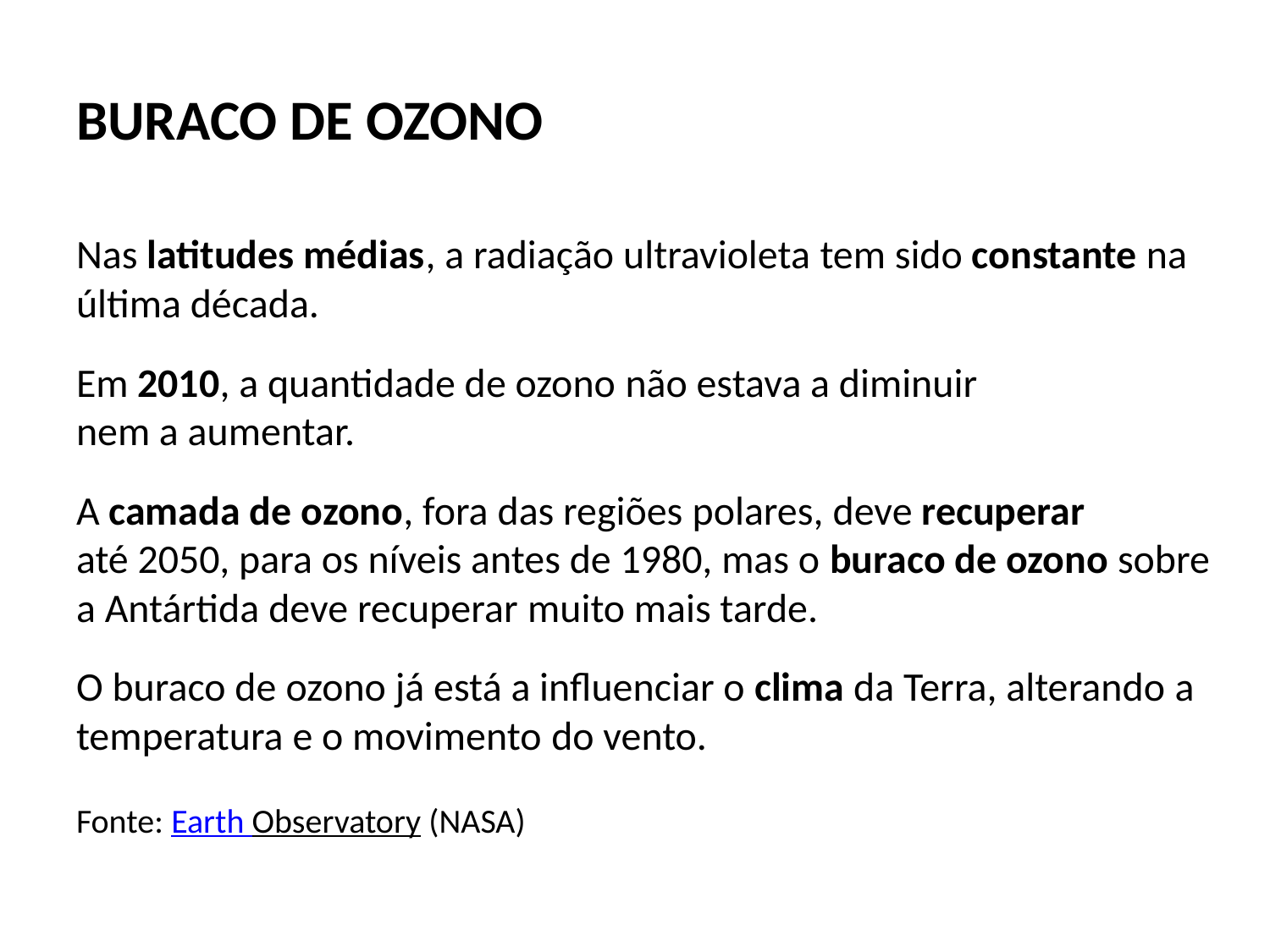

# BURACO DE OZONO
Nas latitudes médias, a radiação ultravioleta tem sido constante na última década.
Em 2010, a quantidade de ozono não estava a diminuir
nem a aumentar.
A camada de ozono, fora das regiões polares, deve recuperar
até 2050, para os níveis antes de 1980, mas o buraco de ozono sobre a Antártida deve recuperar muito mais tarde.
O buraco de ozono já está a influenciar o clima da Terra, alterando a temperatura e o movimento do vento.
Fonte: Earth Observatory (NASA)